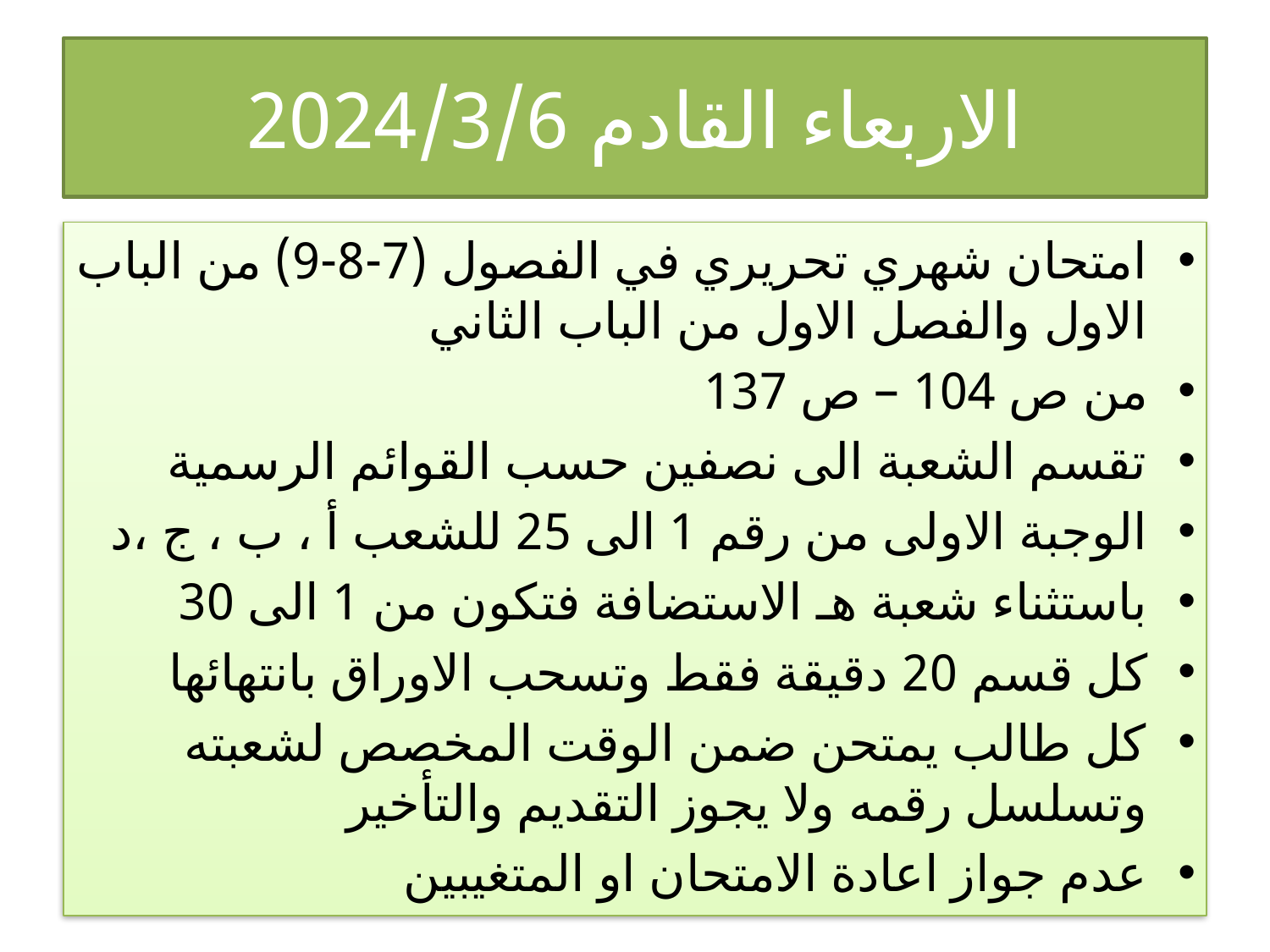

# الاربعاء القادم 2024/3/6
امتحان شهري تحريري في الفصول (7-8-9) من الباب الاول والفصل الاول من الباب الثاني
من ص 104 – ص 137
تقسم الشعبة الى نصفين حسب القوائم الرسمية
الوجبة الاولى من رقم 1 الى 25 للشعب أ ، ب ، ج ،د
باستثناء شعبة هـ الاستضافة فتكون من 1 الى 30
كل قسم 20 دقيقة فقط وتسحب الاوراق بانتهائها
كل طالب يمتحن ضمن الوقت المخصص لشعبته وتسلسل رقمه ولا يجوز التقديم والتأخير
عدم جواز اعادة الامتحان او المتغيبين